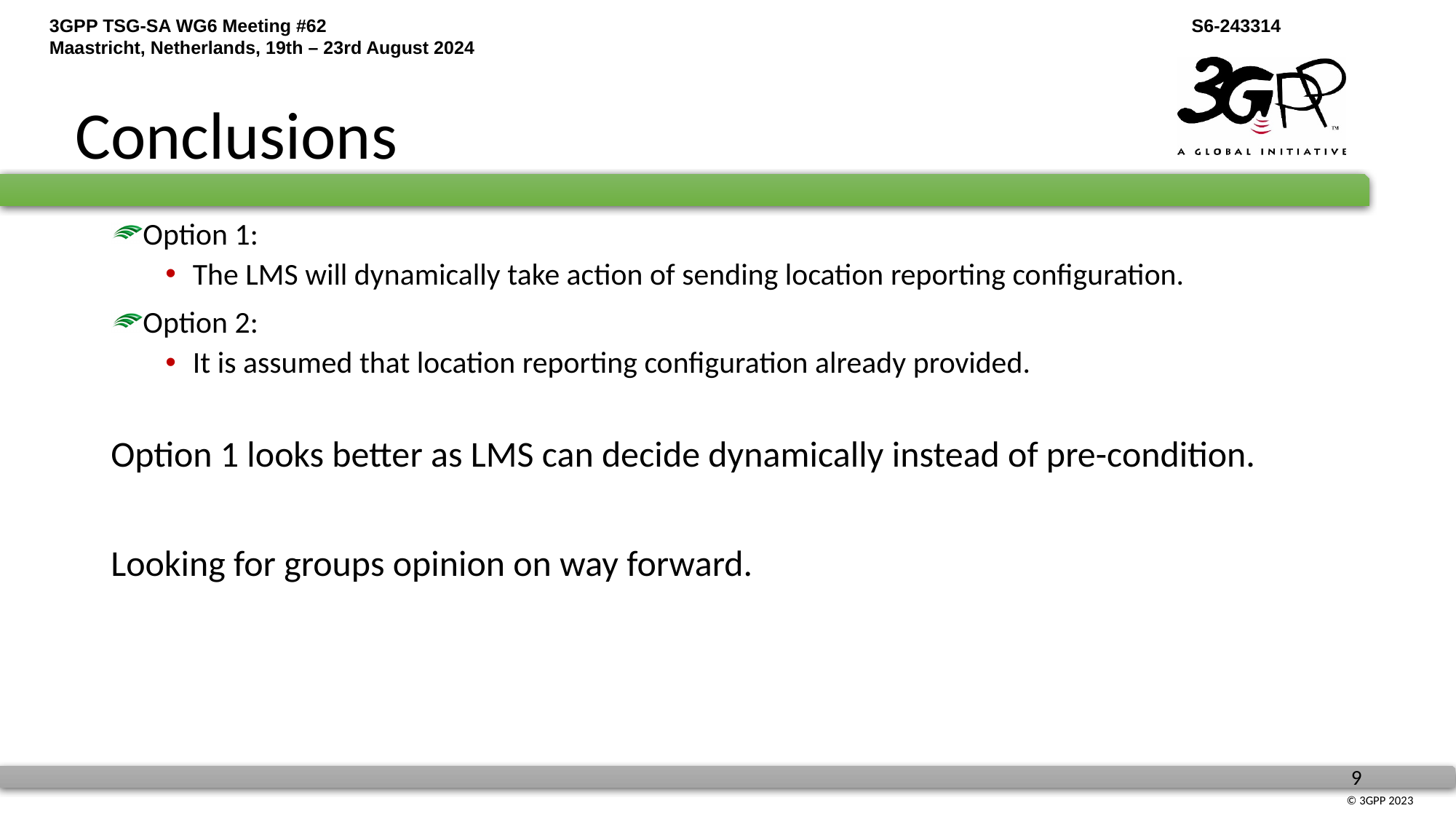

# Conclusions
Option 1:
The LMS will dynamically take action of sending location reporting configuration.
Option 2:
It is assumed that location reporting configuration already provided.

Option 1 looks better as LMS can decide dynamically instead of pre-condition.

Looking for groups opinion on way forward.